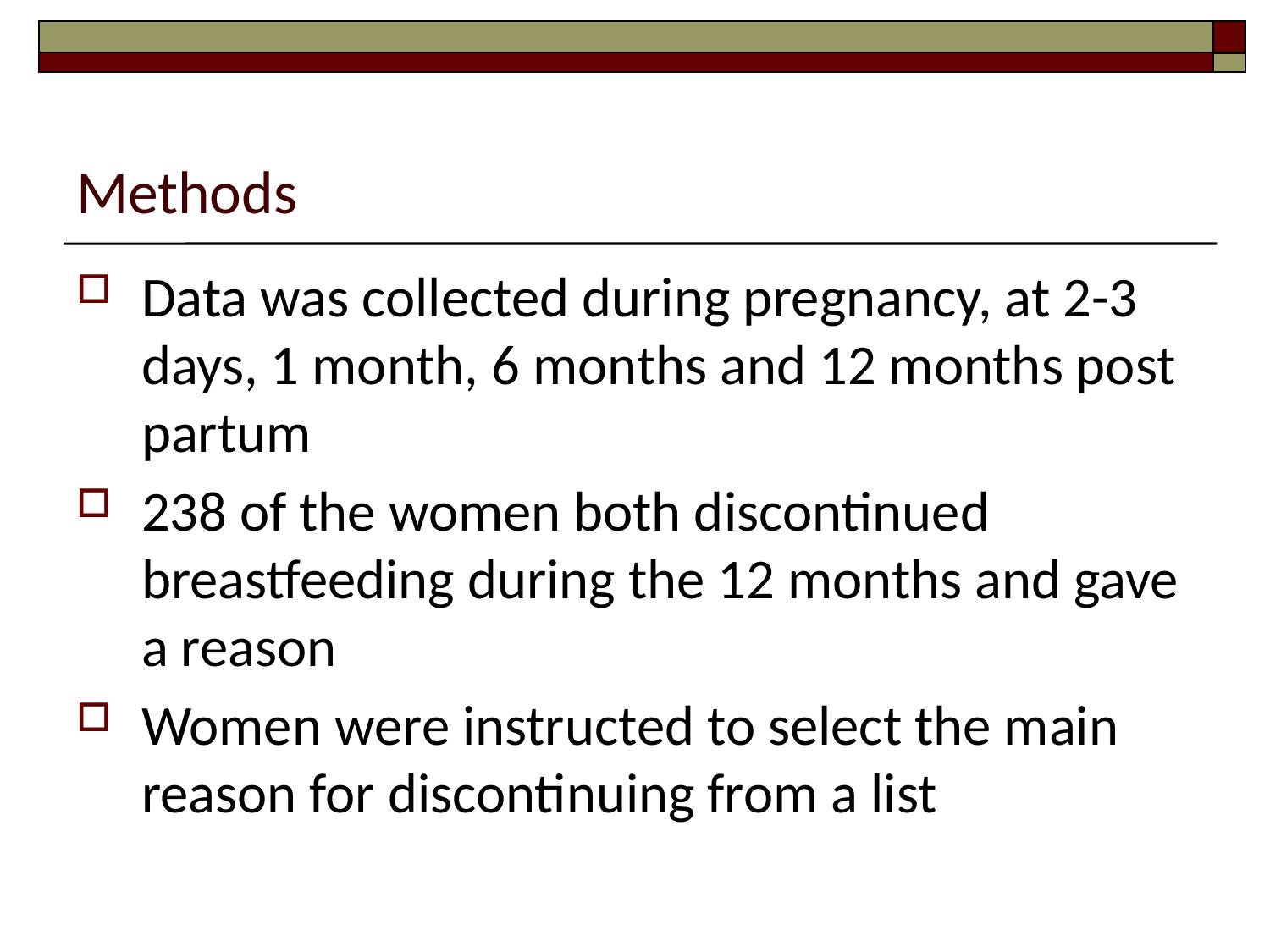

Methods
Data was collected during pregnancy, at 2-3 days, 1 month, 6 months and 12 months post partum
238 of the women both discontinued breastfeeding during the 12 months and gave a reason
Women were instructed to select the main reason for discontinuing from a list